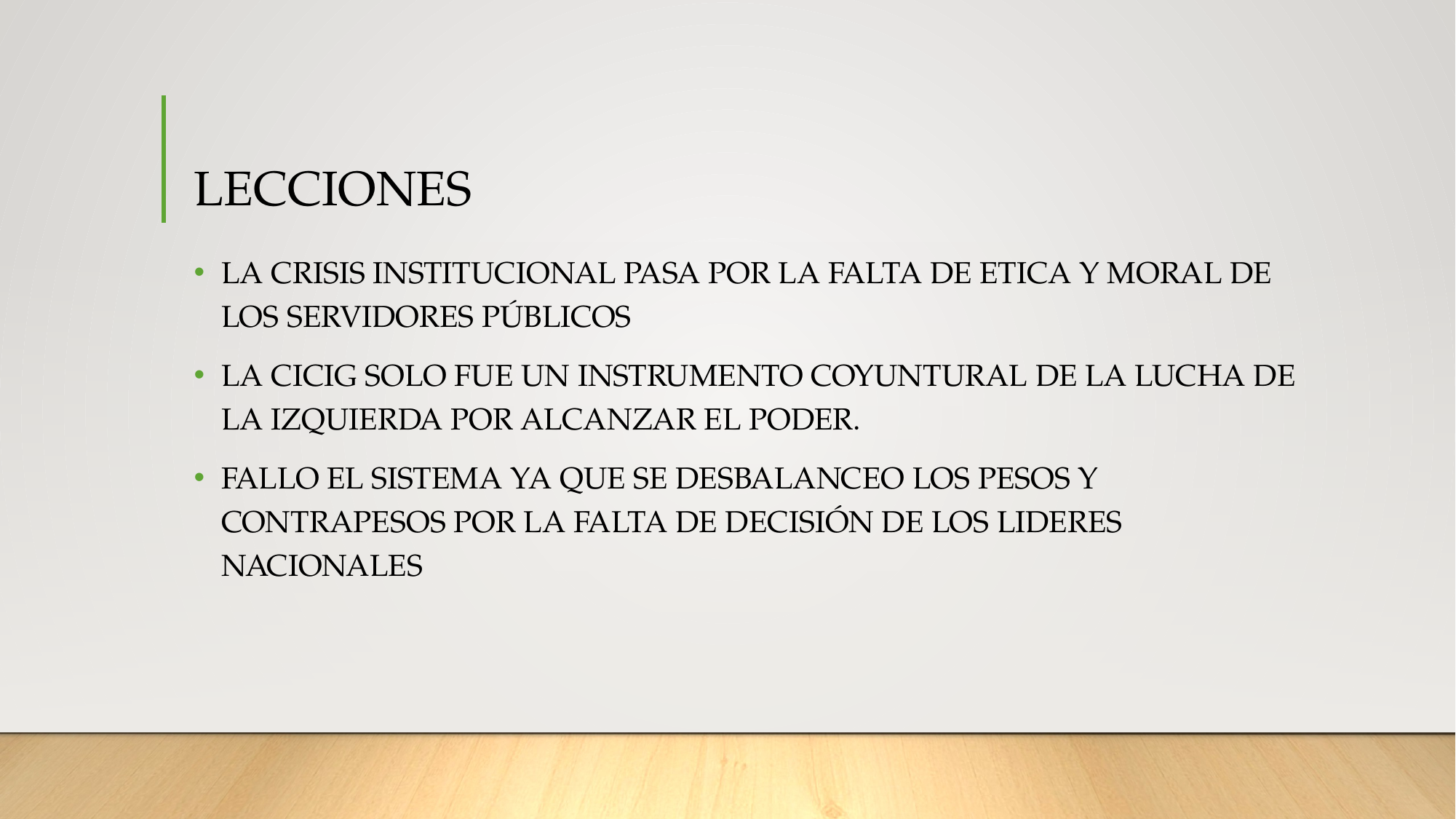

# LECCIONES
LA CRISIS INSTITUCIONAL PASA POR LA FALTA DE ETICA Y MORAL DE LOS SERVIDORES PÚBLICOS
LA CICIG SOLO FUE UN INSTRUMENTO COYUNTURAL DE LA LUCHA DE LA IZQUIERDA POR ALCANZAR EL PODER.
FALLO EL SISTEMA YA QUE SE DESBALANCEO LOS PESOS Y CONTRAPESOS POR LA FALTA DE DECISIÓN DE LOS LIDERES NACIONALES